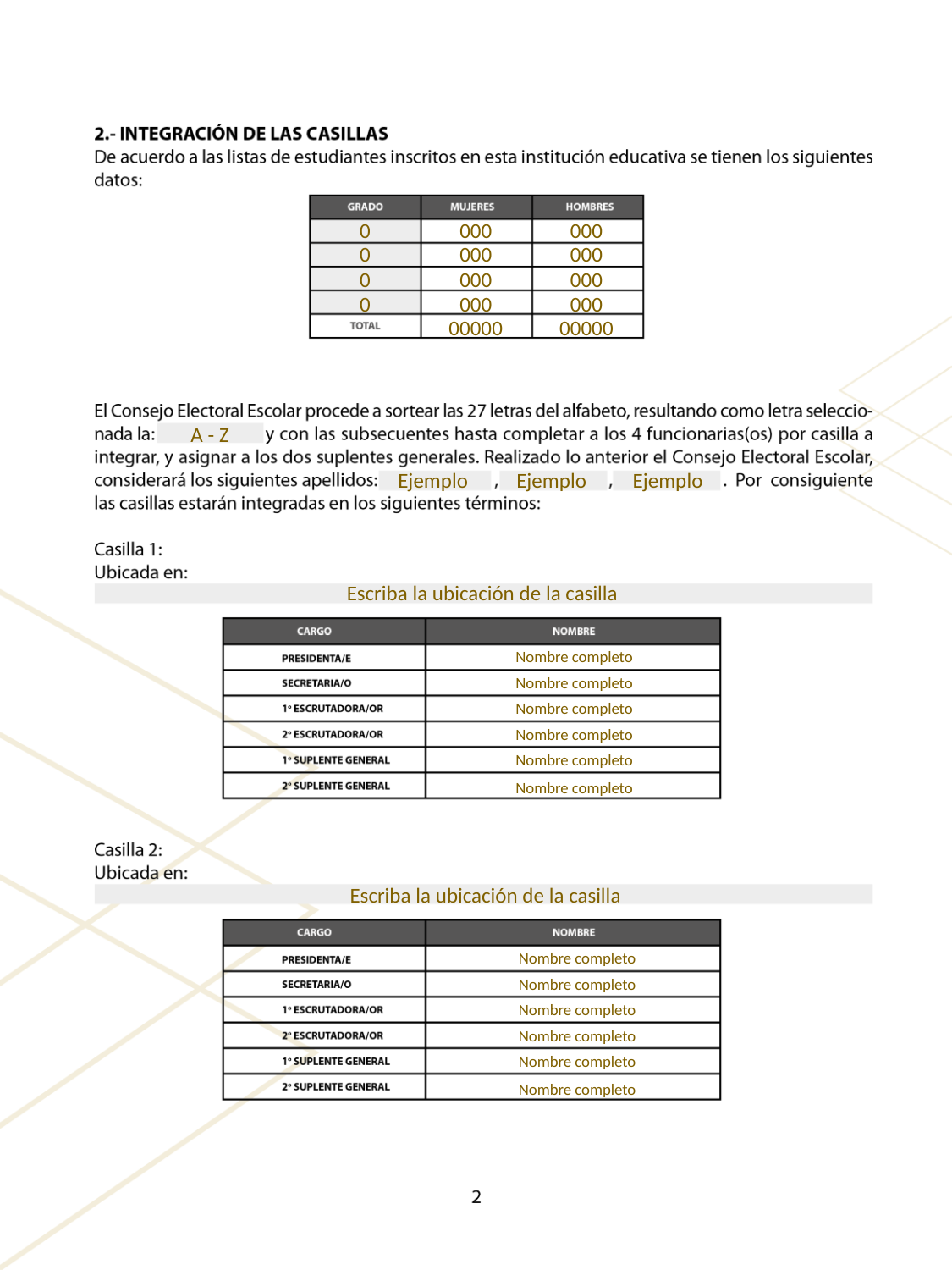

0
000
000
0
000
000
0
000
000
0
000
000
00000
00000
A - Z
Ejemplo
Ejemplo
Ejemplo
Escriba la ubicación de la casilla
Nombre completo
Nombre completo
Nombre completo
Nombre completo
Nombre completo
Nombre completo
Escriba la ubicación de la casilla
Nombre completo
Nombre completo
Nombre completo
Nombre completo
Nombre completo
Nombre completo